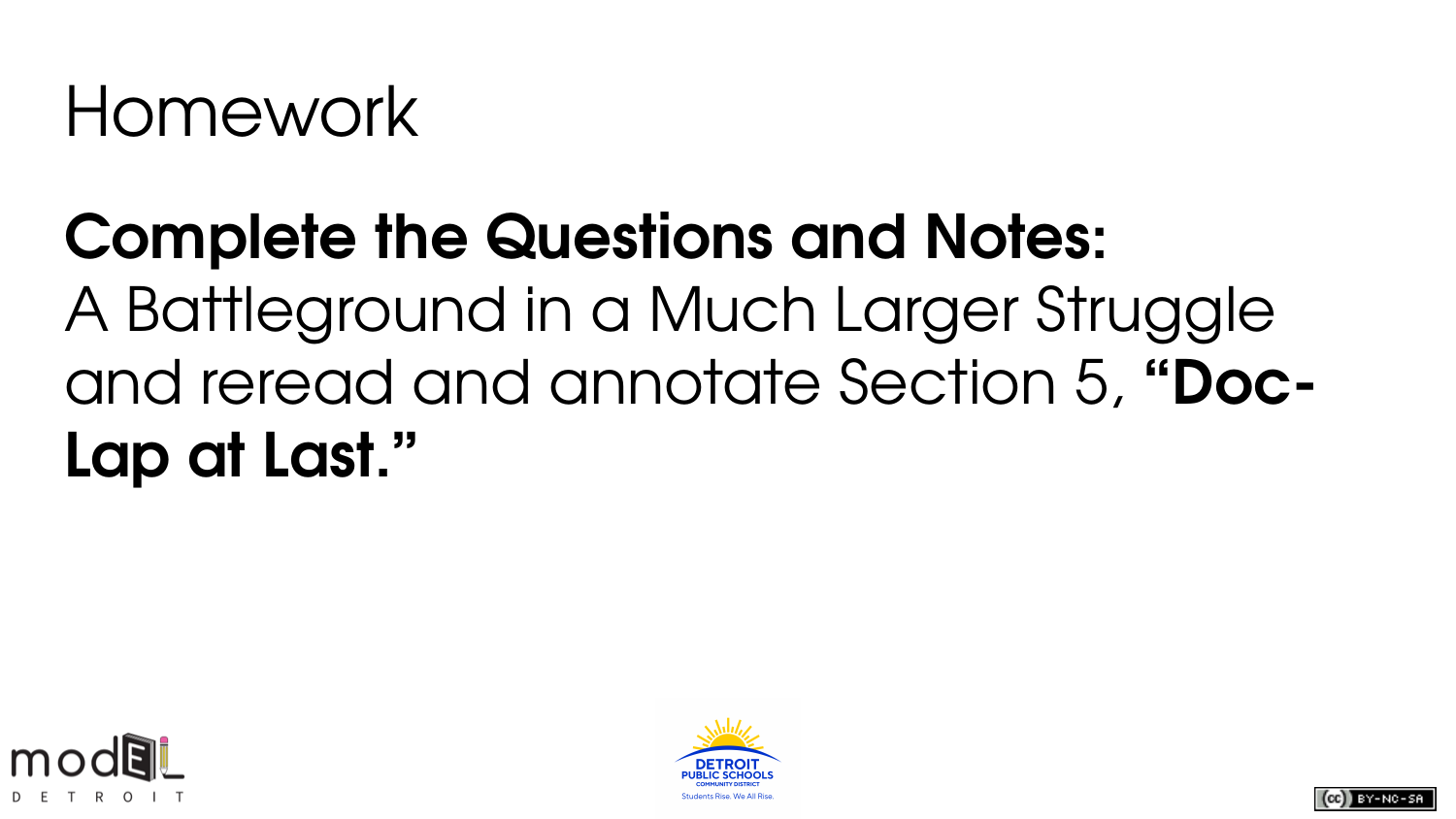

# Homework
Complete the Questions and Notes:
A Battleground in a Much Larger Struggle and reread and annotate Section 5, “Doc-Lap at Last.”